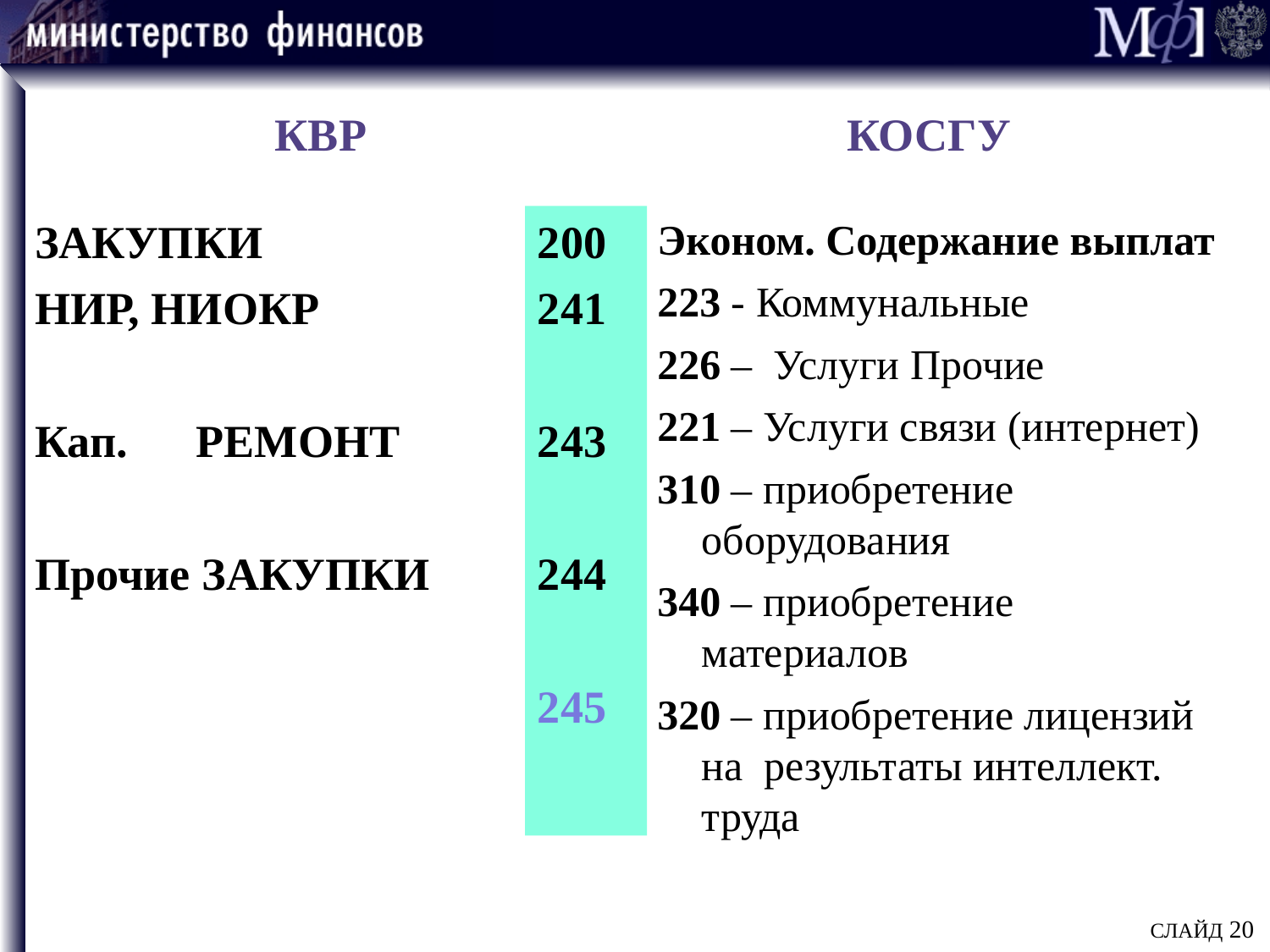

# КВР                                          КОСГУ
ЗАКУПКИ
НИР, НИОКР

Кап.      РЕМОНТ

Прочие ЗАКУПКИ

200
241

243

244

245

Эконом. Содержание выплат
223 - Коммунальные
226 –  Услуги Прочие
221 – Услуги связи (интернет)
310 – приобретение         оборудования
340 – приобретение материалов
320 – приобретение лицензий на  результаты интеллект.  труда

СЛАЙД 20